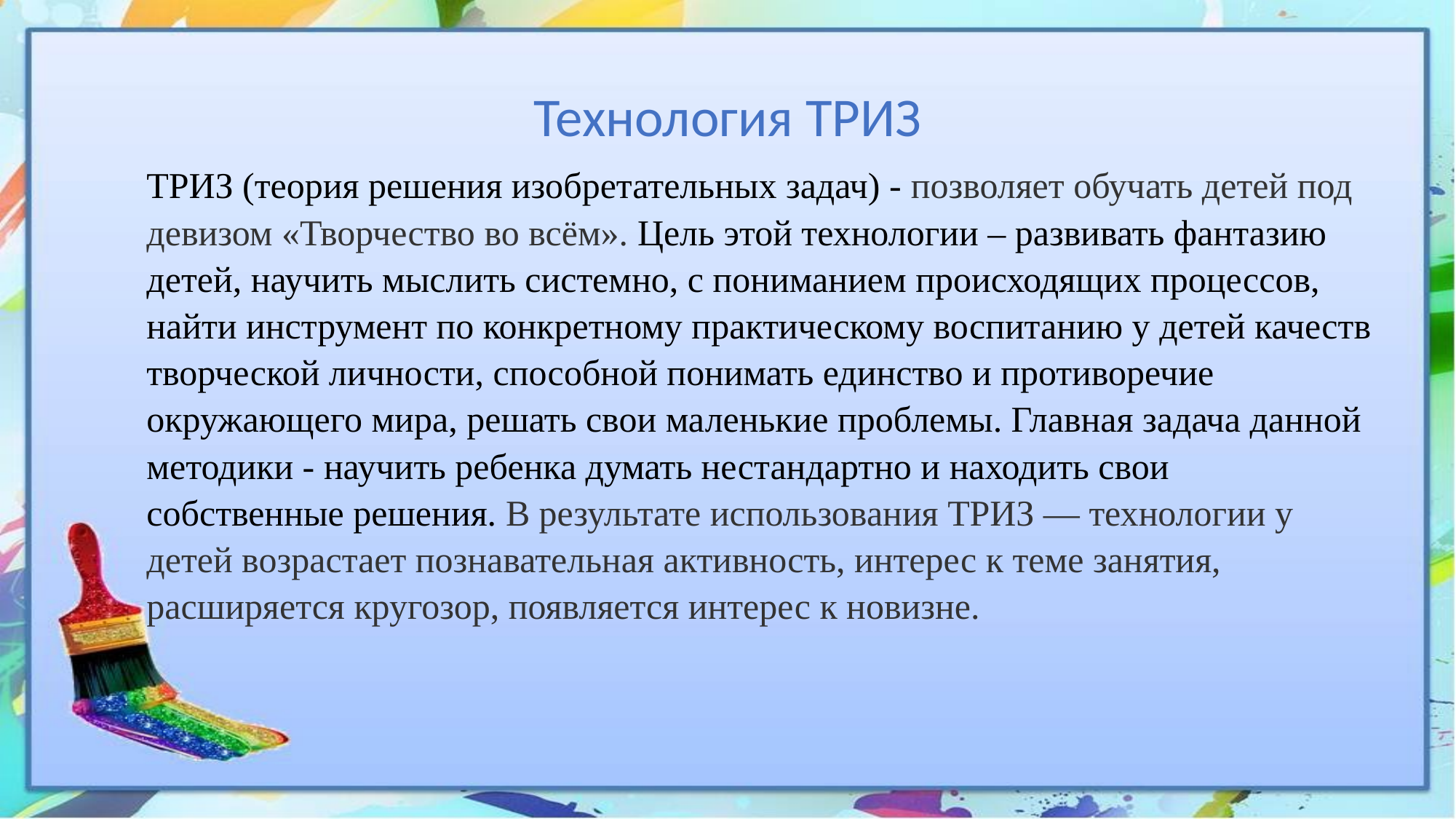

Технология ТРИЗ
ТРИЗ (теория решения изобретательных задач) - позволяет обучать детей под девизом «Творчество во всём». Цель этой технологии – развивать фантазию детей, научить мыслить системно, с пониманием происходящих процессов, найти инструмент по конкретному практическому воспитанию у детей качеств творческой личности, способной понимать единство и противоречие окружающего мира, решать свои маленькие проблемы. Главная задача данной методики - научить ребенка думать нестандартно и находить свои собственные решения. В результате использования ТРИЗ — технологии у детей возрастает познавательная активность, интерес к теме занятия, расширяется кругозор, появляется интерес к новизне.